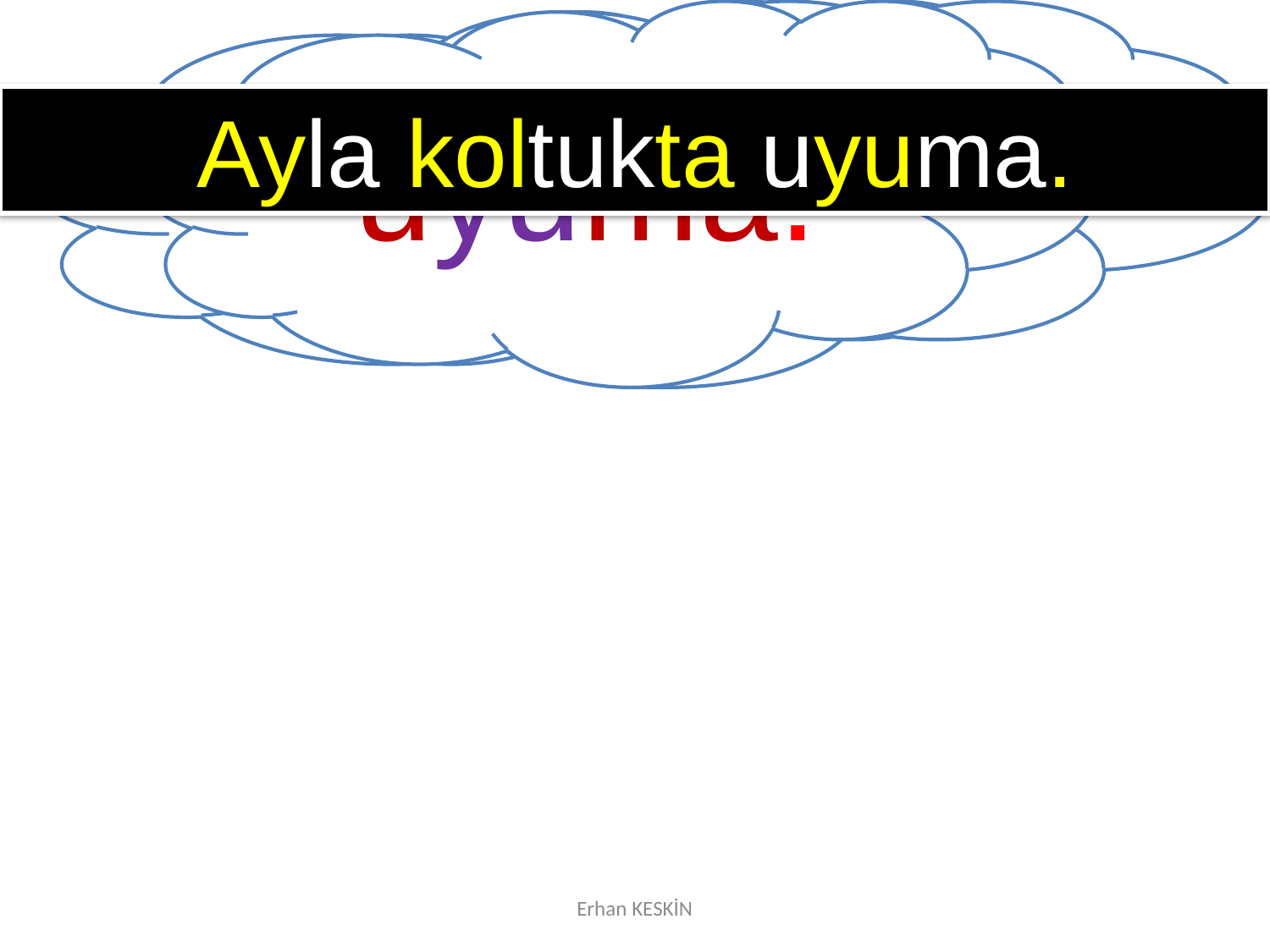

koltukta
uyuma.
Ayla
Ayla koltukta uyuma.
Erhan KESKİN